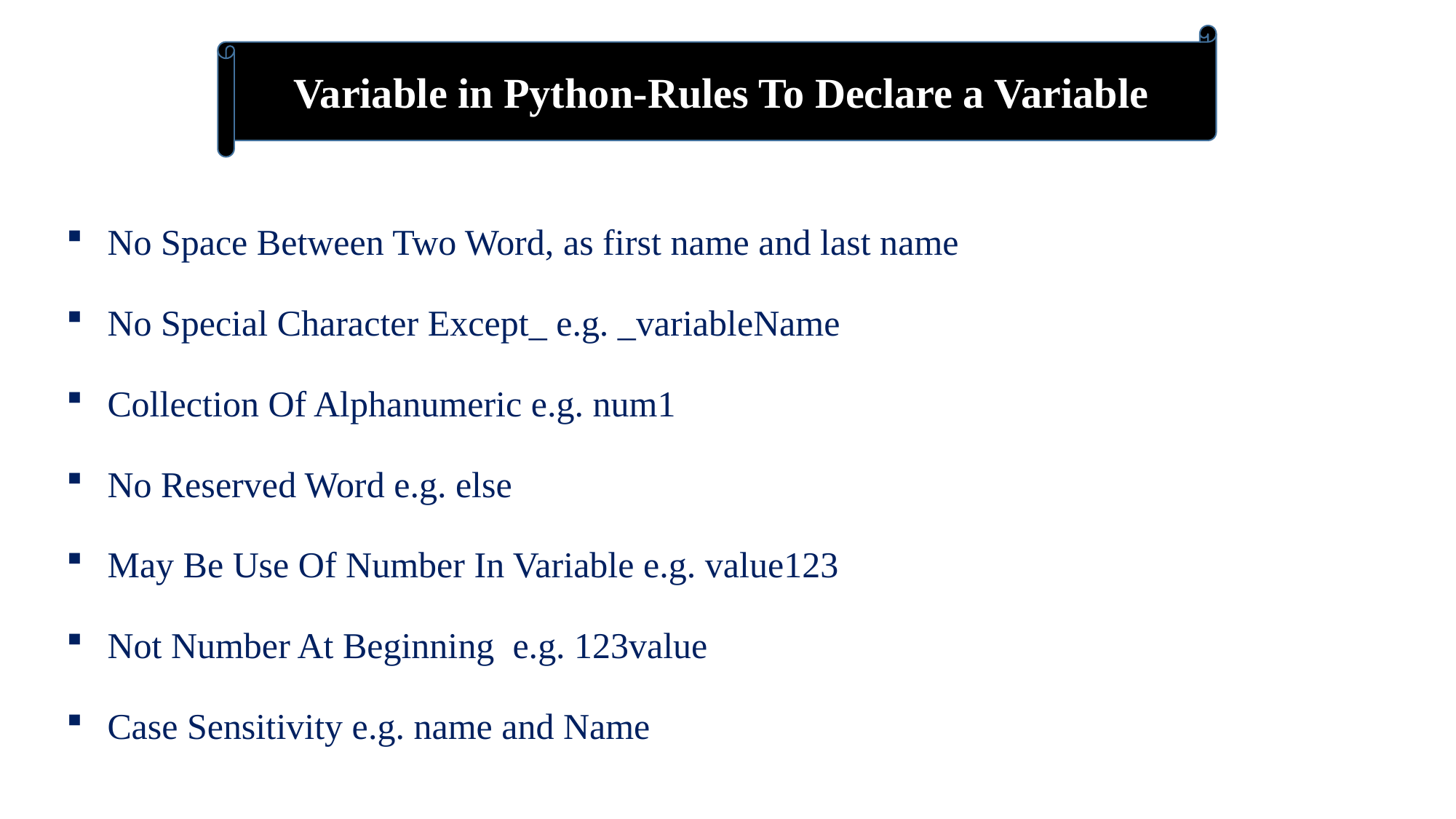

Variable in Python-Rules To Declare a Variable
No Space Between Two Word, as first name and last name
No Special Character Except_ e.g. _variableName
Collection Of Alphanumeric e.g. num1
No Reserved Word e.g. else
May Be Use Of Number In Variable e.g. value123
Not Number At Beginning  e.g. 123value
Case Sensitivity e.g. name and Name